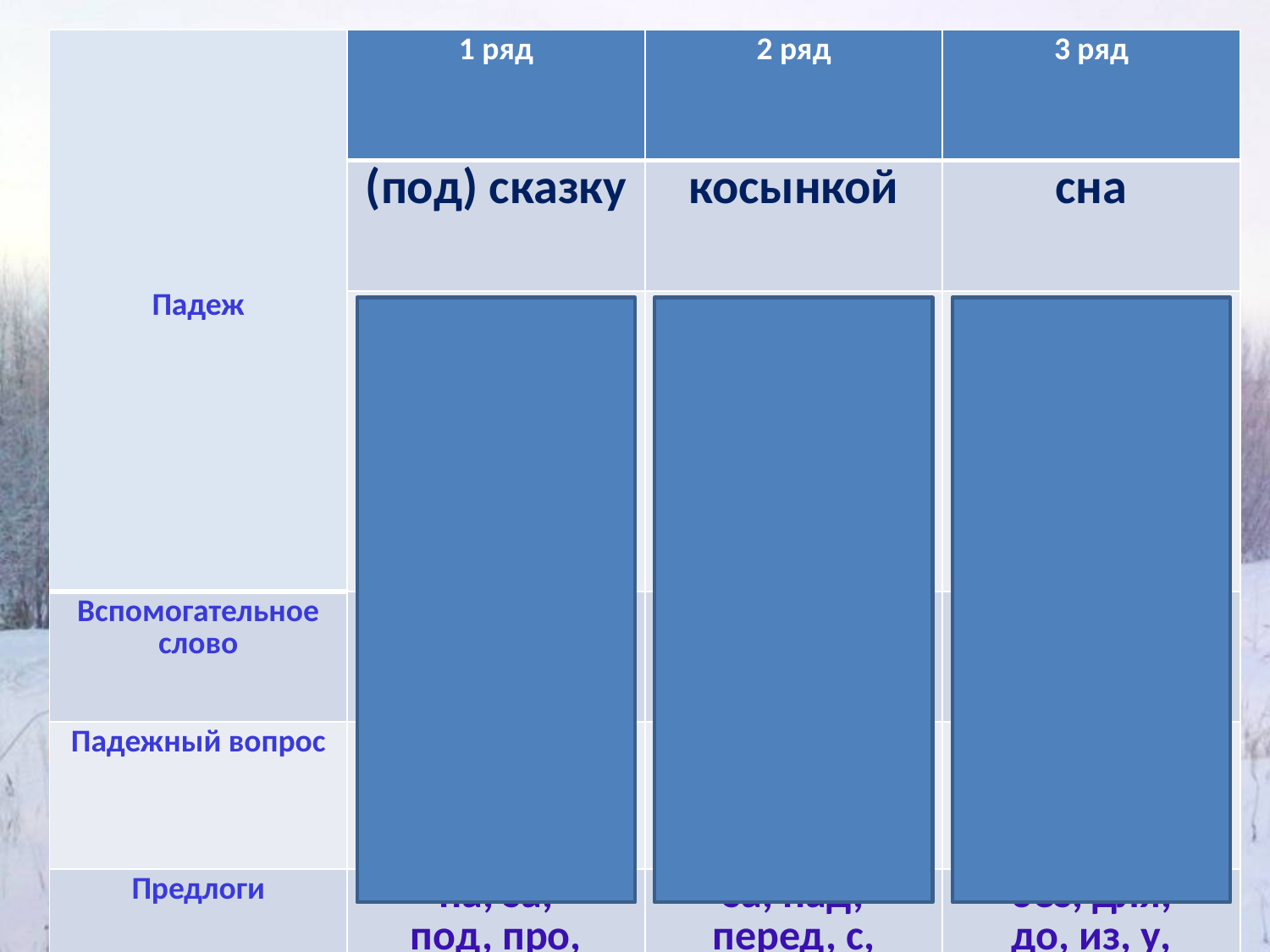

| Падеж | 1 ряд | 2 ряд | 3 ряд |
| --- | --- | --- | --- |
|  | (под) сказку | косынкой | сна |
|  | В.п. | Т.п. | Р.п. |
| Вспомогательное слово | вижу | доволен | нет |
| Падежный вопрос | Кого? Что? | Кем? Чем? | Кого? Чего? |
| Предлоги | на, за, под, про, в, через | за, над, перед, с, под | без, для, до, из, у, от, с и др. |